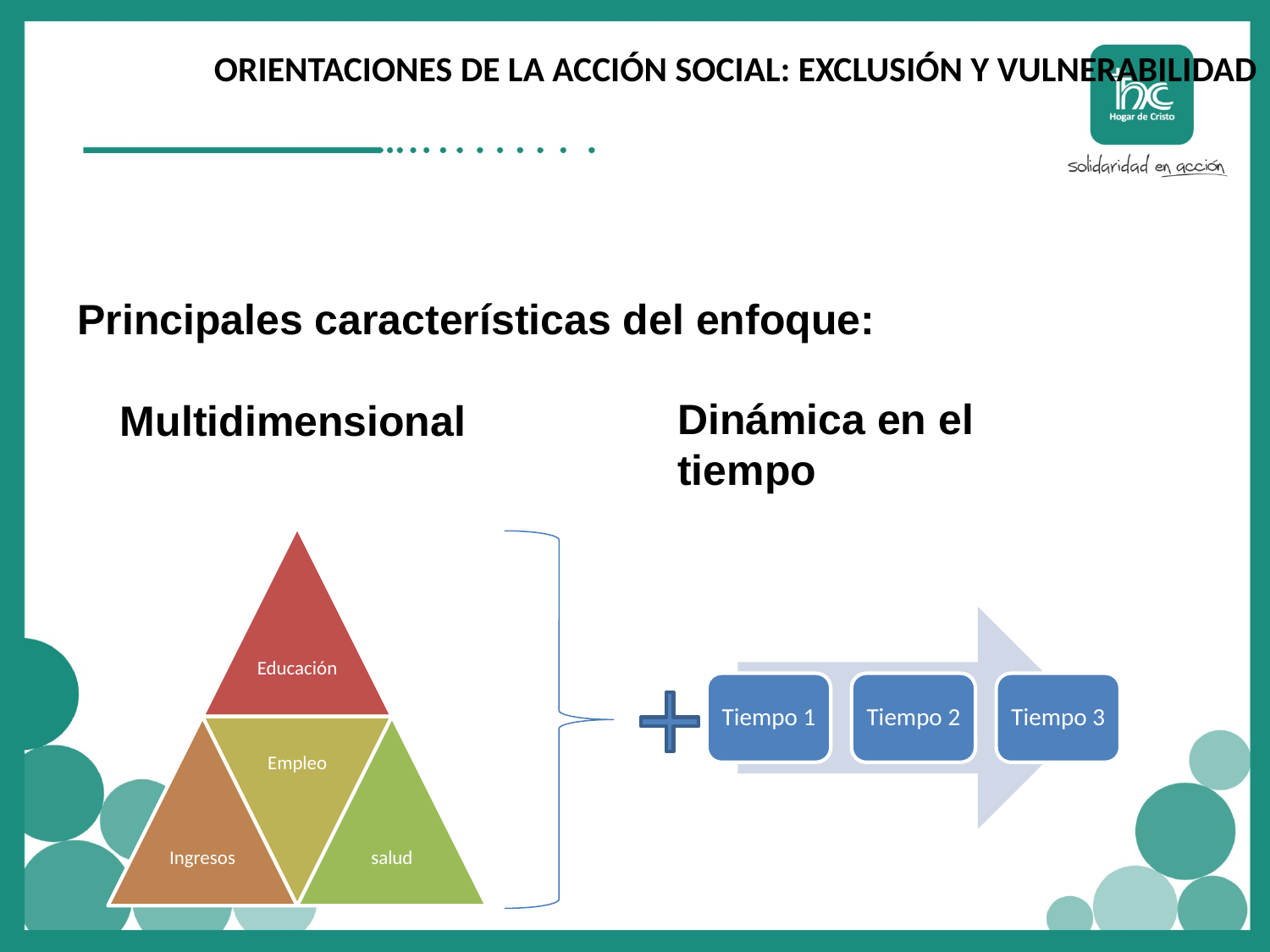

ORIENTACIONES DE LA ACCIÓN SOCIAL: EXCLUSIÓN Y VULNERABILIDAD

Principales características del enfoque:
Dinámica en el tiempo
Multidimensional
Educación
Ingresos
Empleo
salud

Tiempo 1
Tiempo 2
Tiempo 3